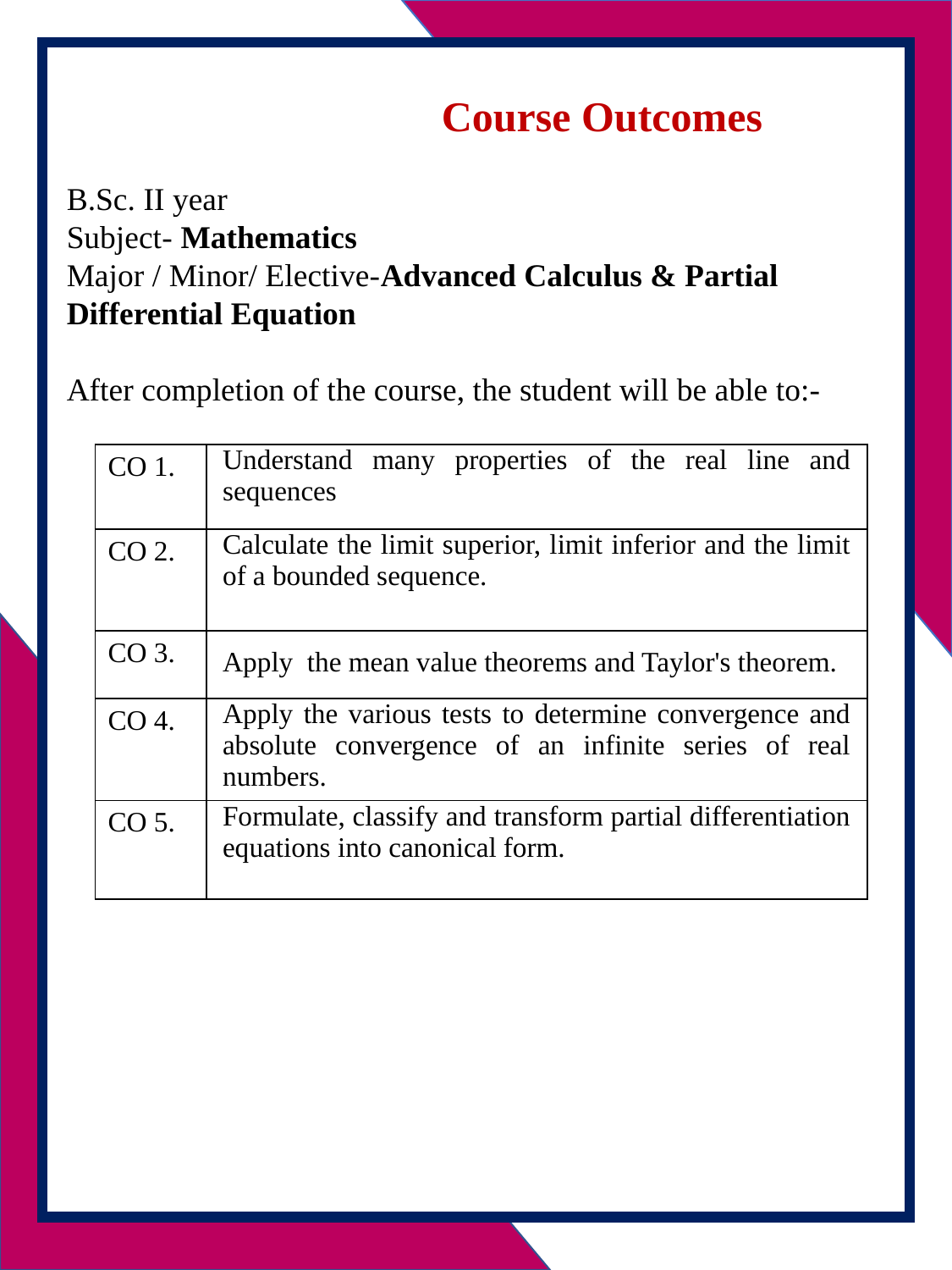

Course Outcomes

B.Sc. II year
Subject- Mathematics
Major / Minor/ Elective-Advanced Calculus & Partial Differential Equation

After completion of the course, the student will be able to:-

| CO 1. | Understand many properties of the real line and sequences |
| --- | --- |
| CO 2. | Calculate the limit superior, limit inferior and the limit of a bounded sequence. |
| CO 3. | Apply the mean value theorems and Taylor's theorem. |
| CO 4. | Apply the various tests to determine convergence and absolute convergence of an infinite series of real numbers. |
| CO 5. | Formulate, classify and transform partial differentiation equations into canonical form. |